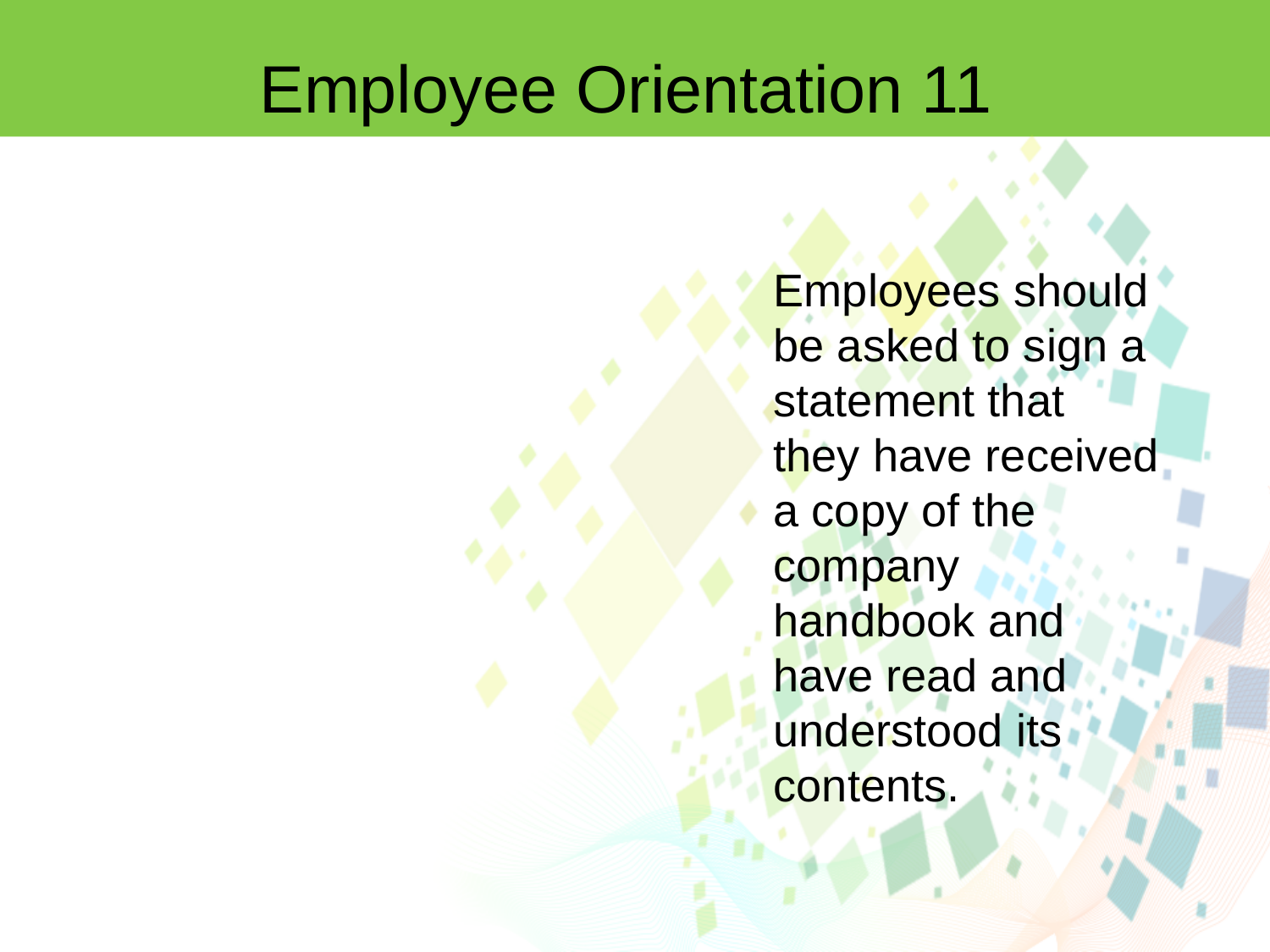

Employee Orientation 11
Employees should be asked to sign a statement that they have received a copy of the company handbook and have read and understood its contents.